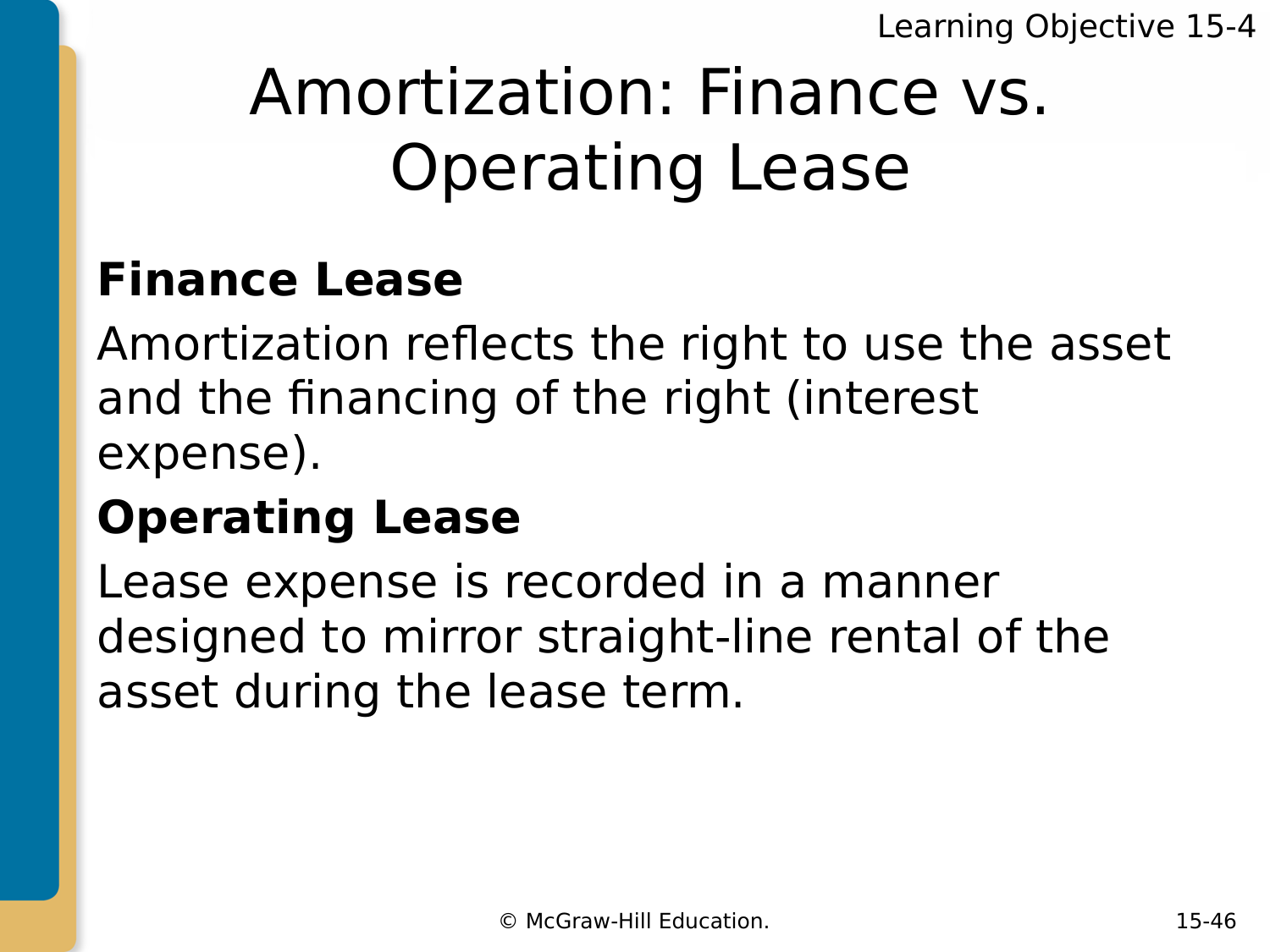

Learning Objective 15-4
# Amortization: Finance vs. Operating Lease
Finance Lease
Amortization reflects the right to use the asset and the financing of the right (interest expense).
Operating Lease
Lease expense is recorded in a manner designed to mirror straight-line rental of the asset during the lease term.